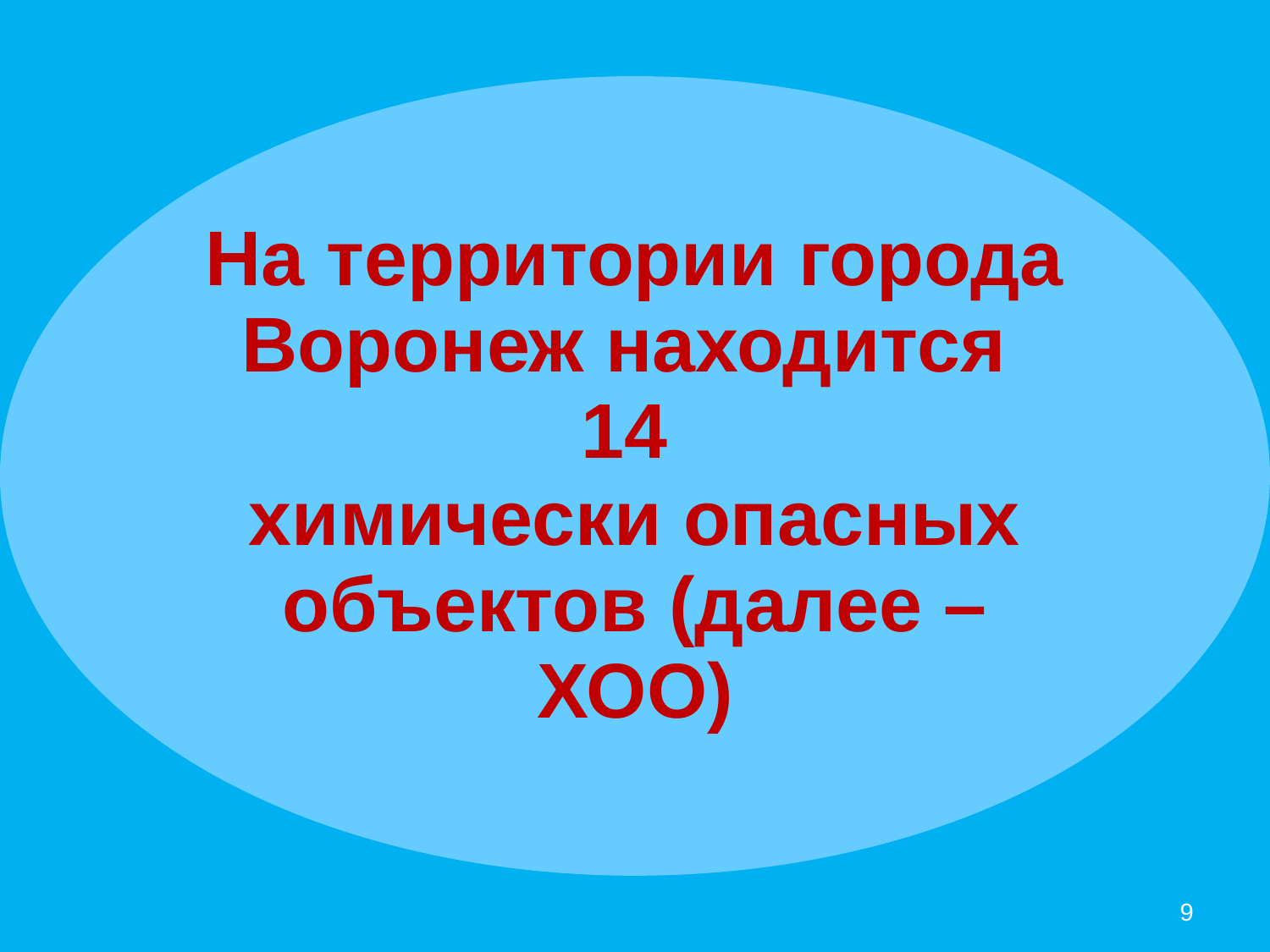

На территории города Воронеж находится
14
химически опасных объектов (далее –ХОО)
9